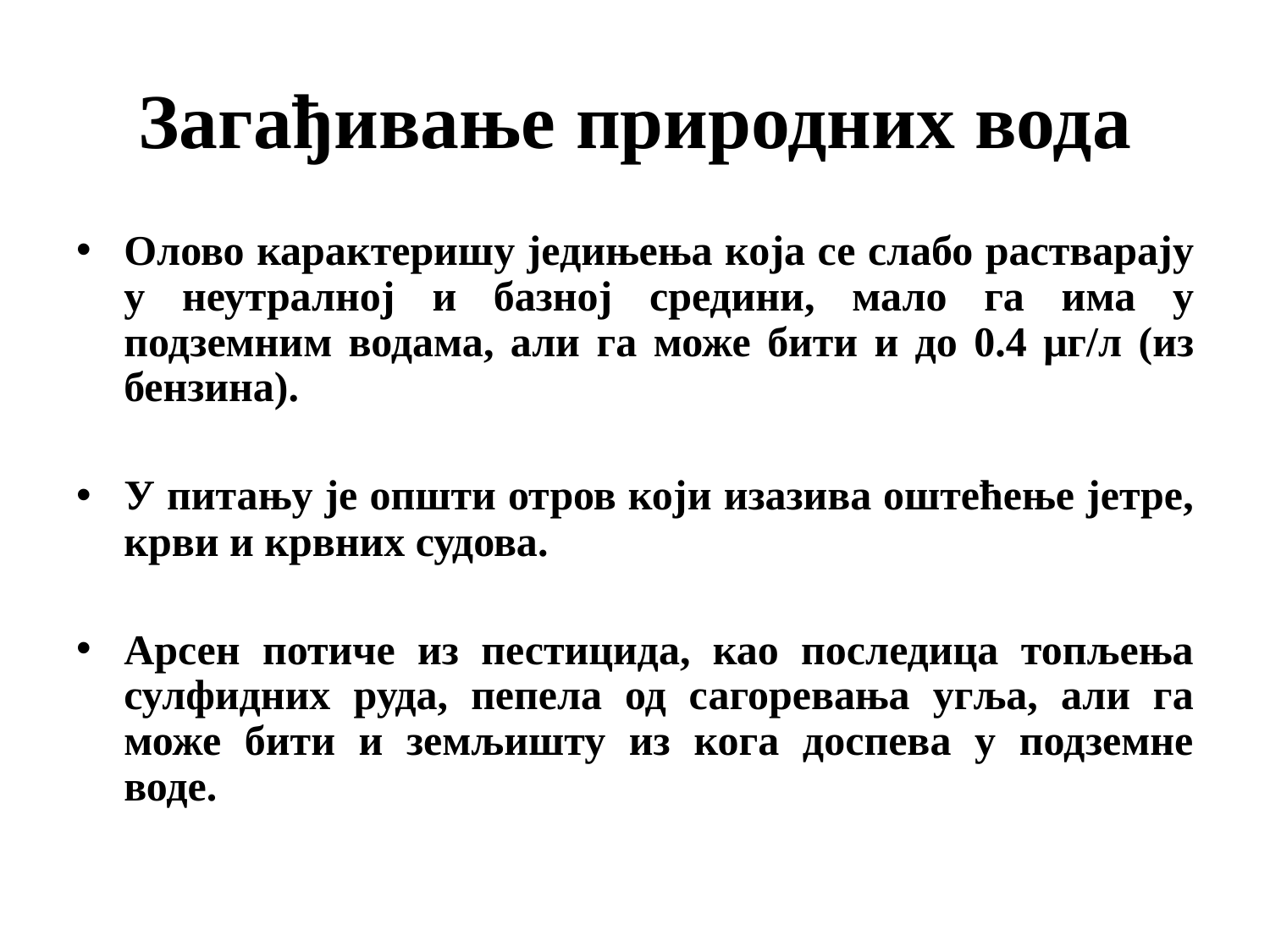

Олово карактеришу једињења која се слабо растварају у неутралној и базној средини, мало га има у подземним водама, али га може бити и до 0.4 μг/л (из бензина).

У питању је општи отров који изазива оштећење јетре, крви и крвних судова.

Арсен потиче из пестицида, као последица топљења сулфидних руда, пепела од сагоревања угља, али га може бити и земљишту из кога доспева у подземне воде.

Загађивање природних вода